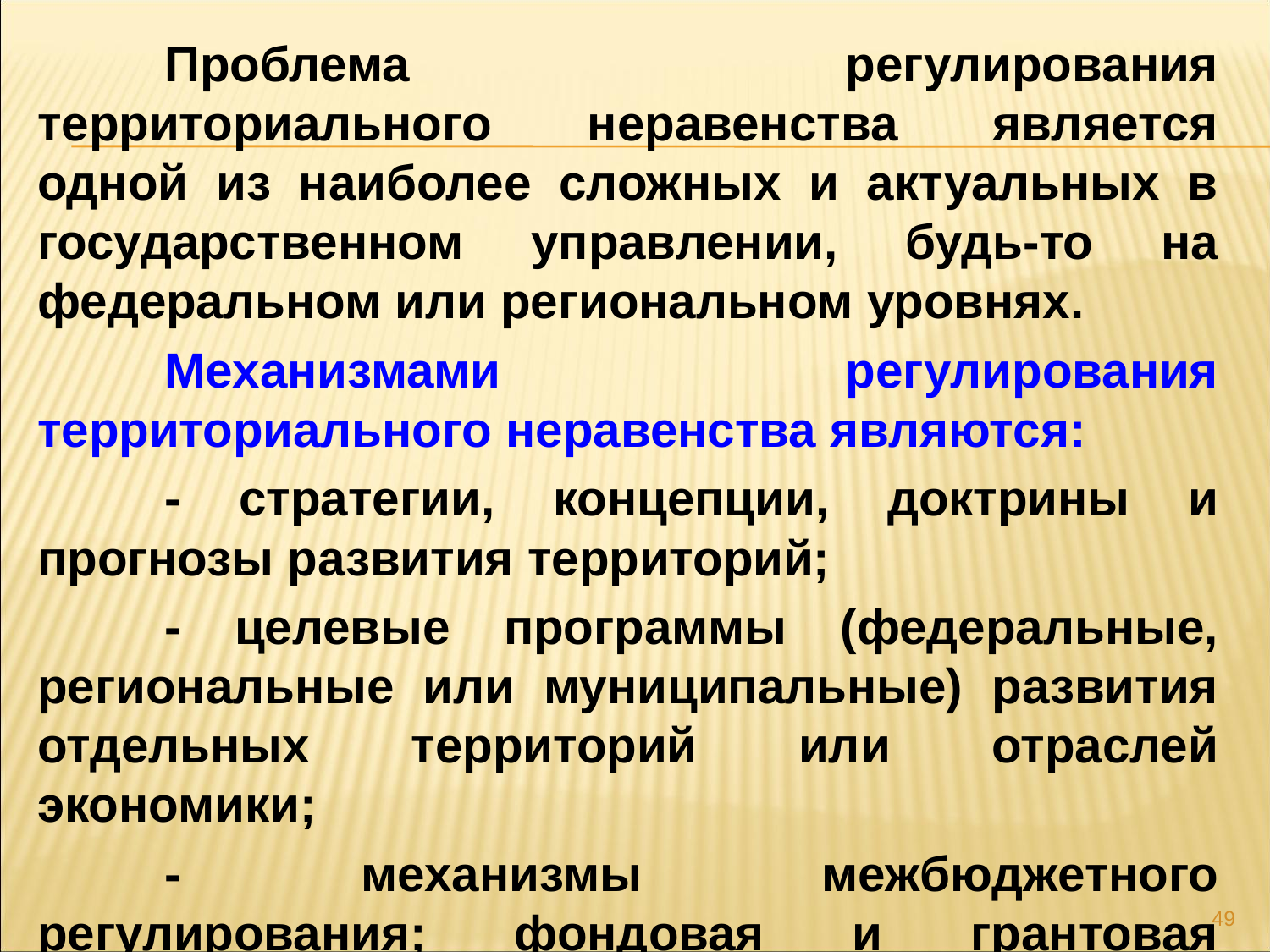

Проблема регулирования территориального неравенства является одной из наиболее сложных и актуальных в государственном управлении, будь-то на федеральном или региональном уровнях.
	Механизмами регулирования территориального неравенства являются:
	- стратегии, концепции, доктрины и прогнозы развития территорий;
	- целевые программы (федеральные, региональные или муниципальные) развития отдельных территорий или отраслей экономики;
	- механизмы межбюджетного регулирования; фондовая и грантовая поддержка развития территорий.
49